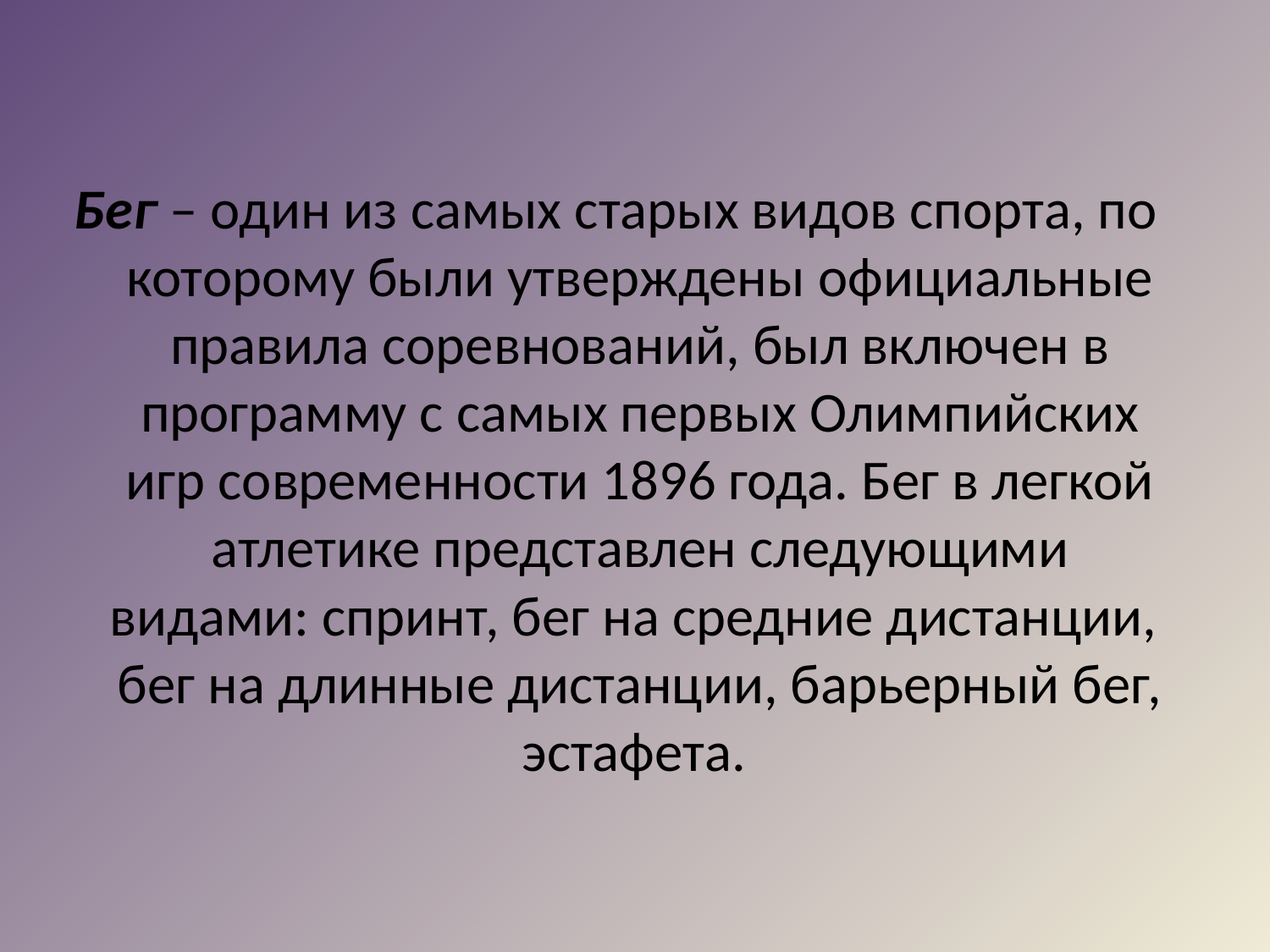

Бег – один из самых старых видов спорта, по которому были утверждены официальные правила соревнований, был включен в программу с самых первых Олимпийских игр современности 1896 года. Бег в легкой атлетике представлен следующими видами: спринт, бег на средние дистанции,  бег на длинные дистанции, барьерный бег, эстафета.